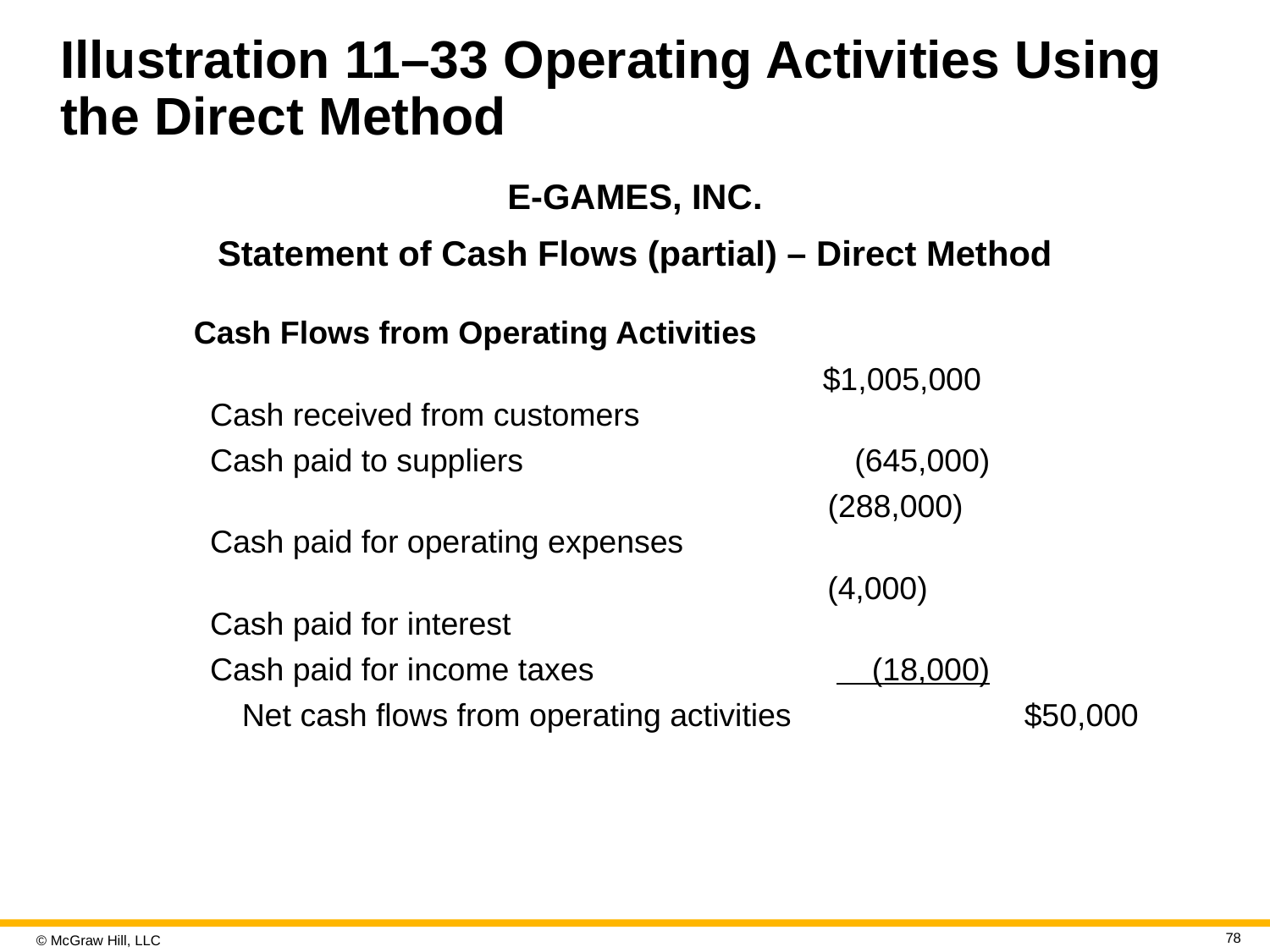

# Illustration 11–33 Operating Activities Using the Direct Method
E-GAMES, INC.
Statement of Cash Flows (partial) – Direct Method
| Cash Flows from Operating Activities |  |  |
| --- | --- | --- |
| Cash received from customers | $1,005,000 |  |
| Cash paid to suppliers | (645,000) |  |
| Cash paid for operating expenses | (288,000) |  |
| Cash paid for interest | (4,000) |  |
| Cash paid for income taxes | (18,000) |  |
| Net cash flows from operating activities |  | $50,000 |
78